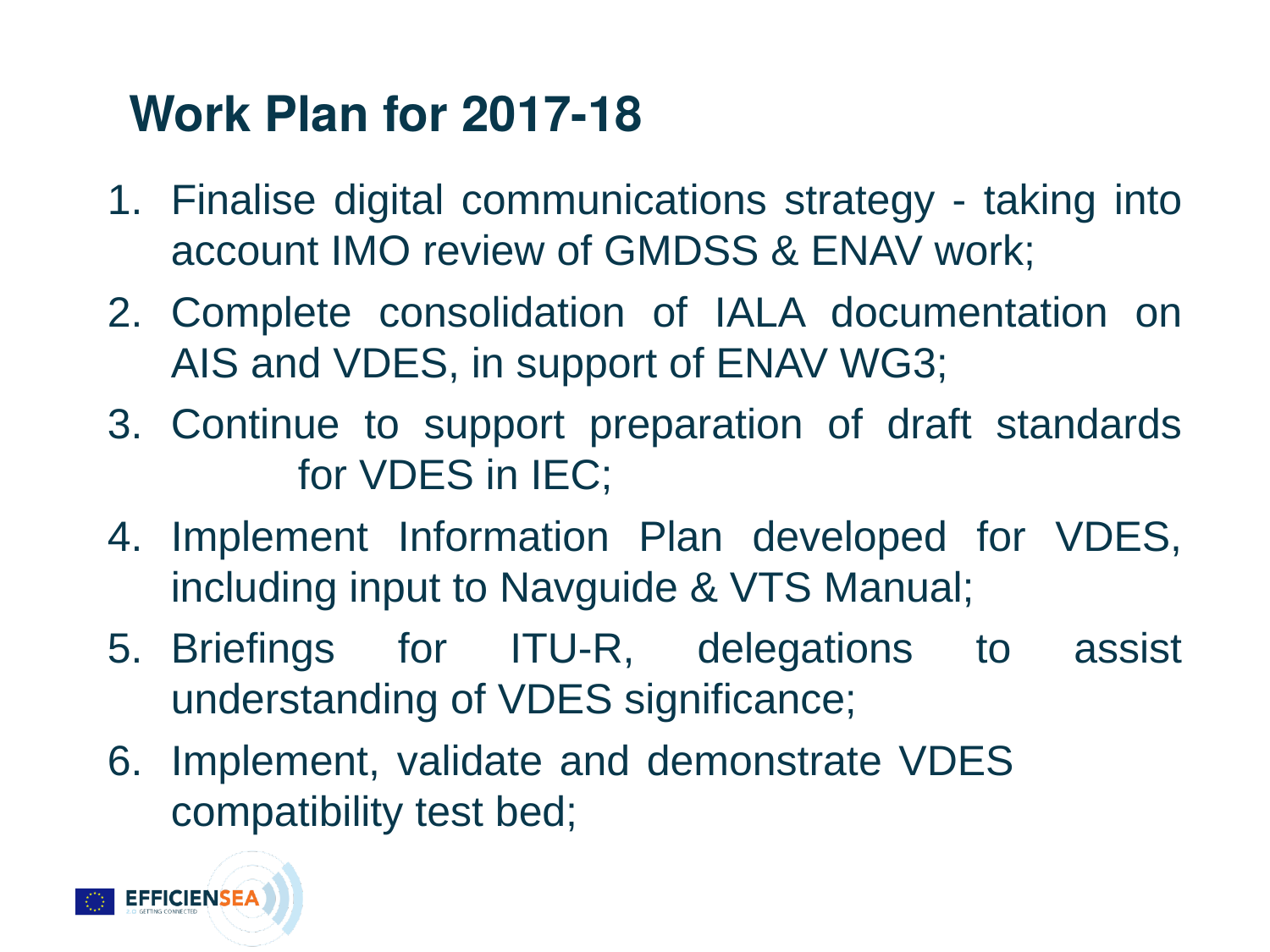

Work Plan for 2017-18
Finalise digital communications strategy - taking into account IMO review of GMDSS & ENAV work;
Complete consolidation of IALA documentation on AIS and VDES, in support of ENAV WG3;
Continue to support preparation of draft standards 	for VDES in IEC;
Implement Information Plan developed for VDES, including input to Navguide & VTS Manual;
Briefings for ITU-R, delegations to assist understanding of VDES significance;
Implement, validate and demonstrate VDES           compatibility test bed;